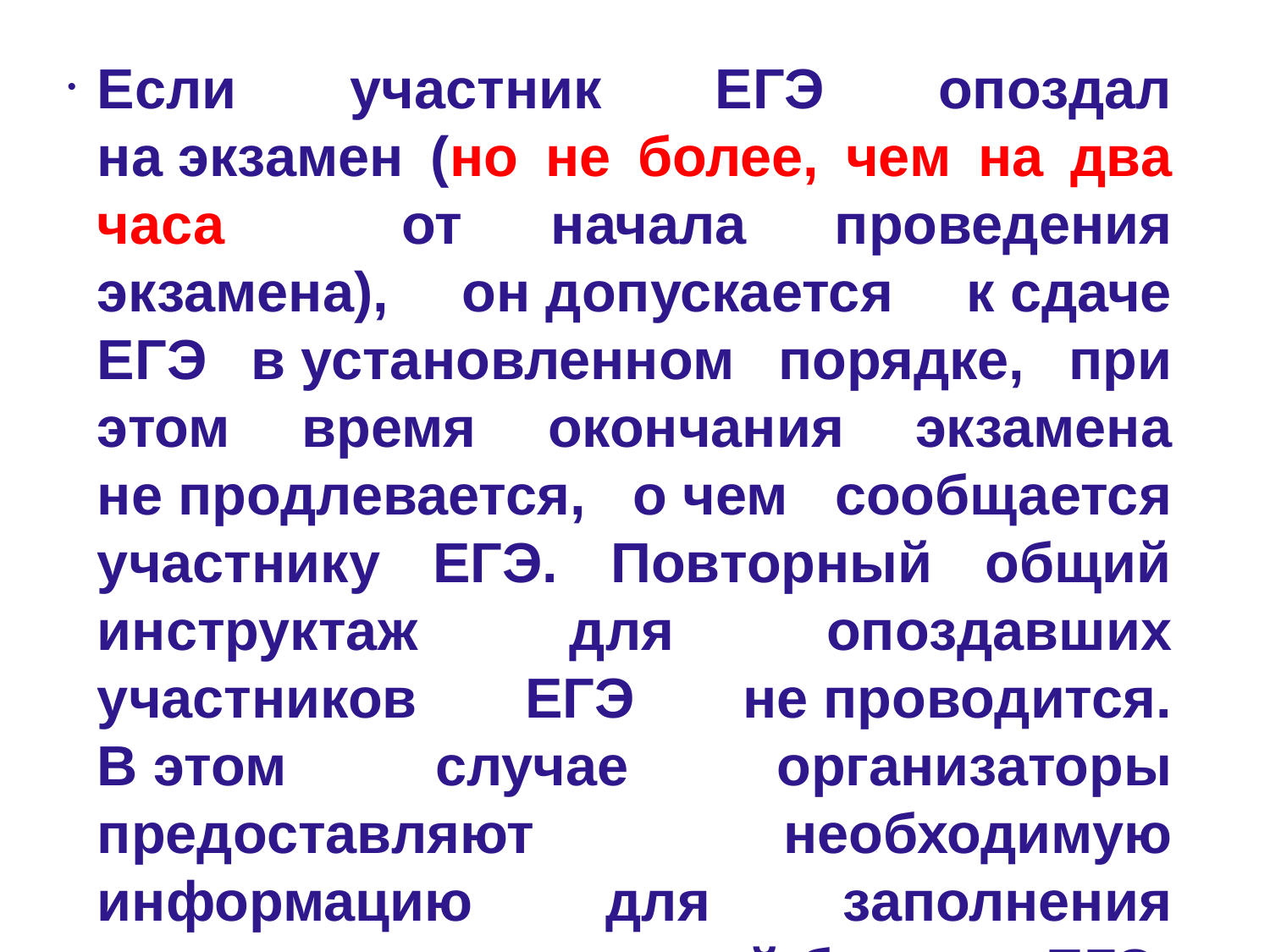

Если участник ЕГЭ опоздал на экзамен (но не более, чем на два часа  от начала проведения экзамена), он допускается к сдаче ЕГЭ в установленном порядке, при этом время окончания экзамена не продлевается, о чем сообщается участнику ЕГЭ. Повторный общий инструктаж для опоздавших участников ЕГЭ не проводится. В этом случае организаторы предоставляют необходимую информацию для заполнения регистрационных полей бланков ЕГЭ. Рекомендуется составить акт в свободной форме. Указанный акт подписывает участник ЕГЭ, руководитель ППЭ и член ГЭК.